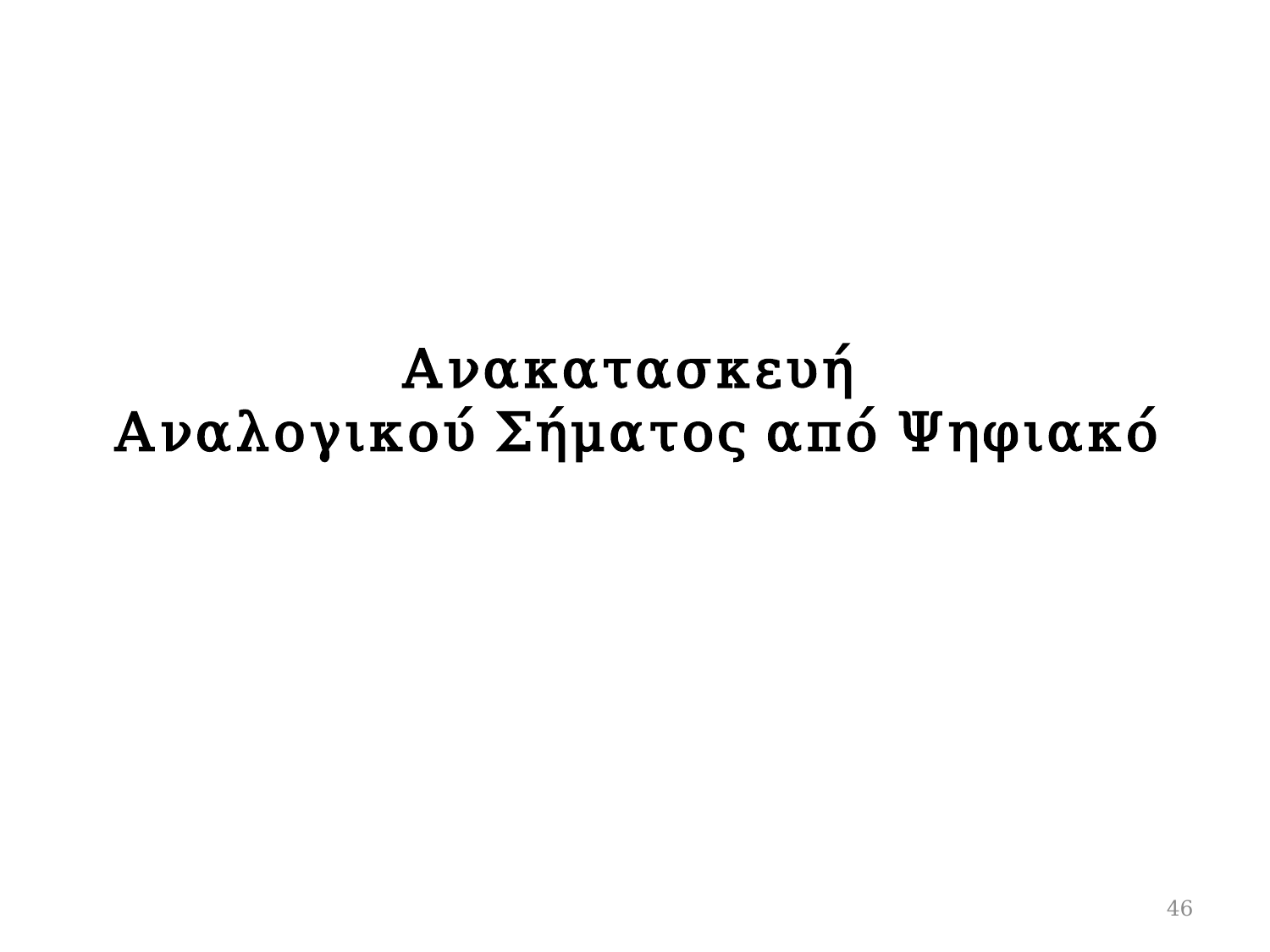

# Ανακατασκευή Αναλογικού Σήματος από Ψηφιακό
46